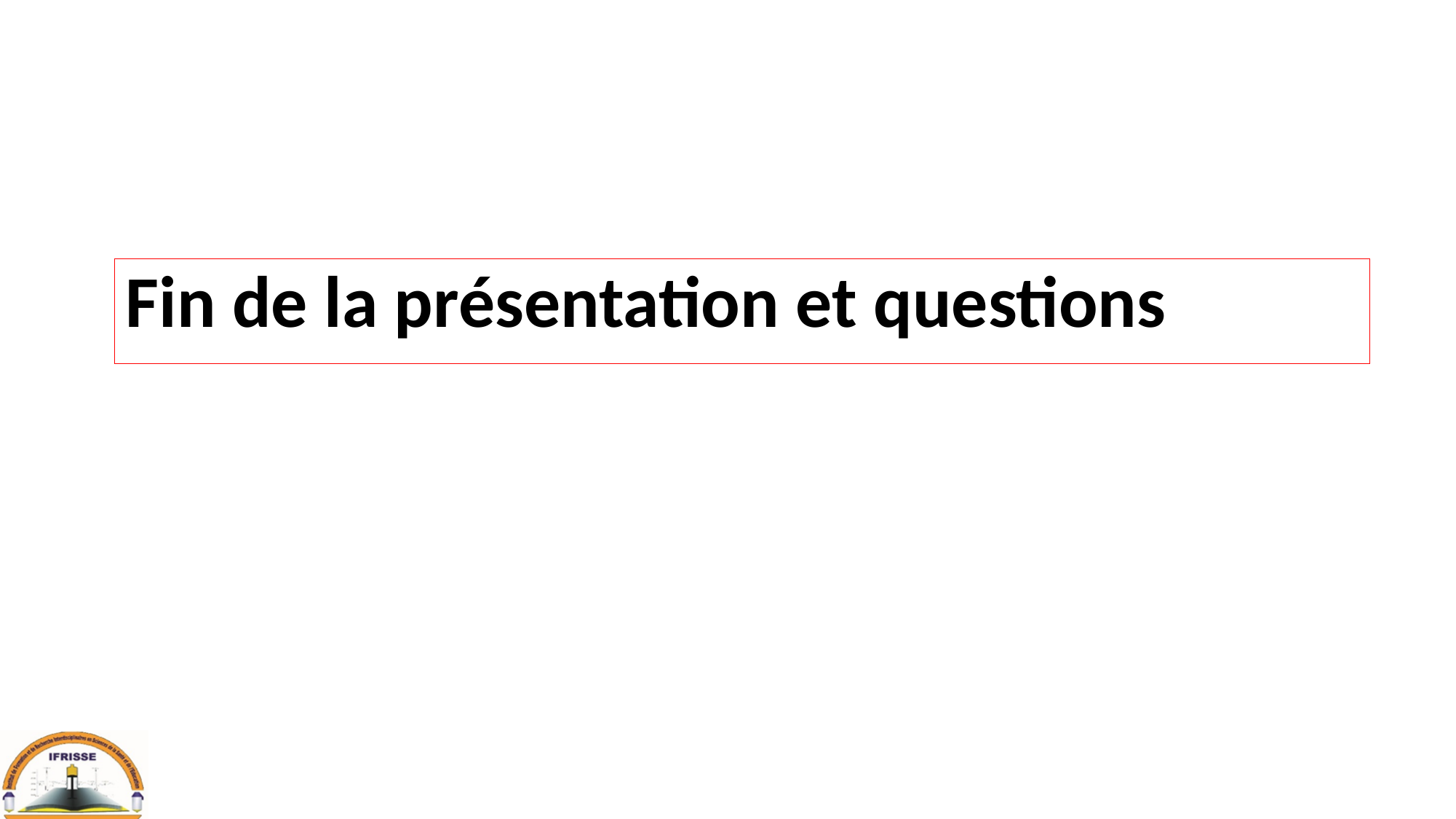

# Fin de la présentation et questions